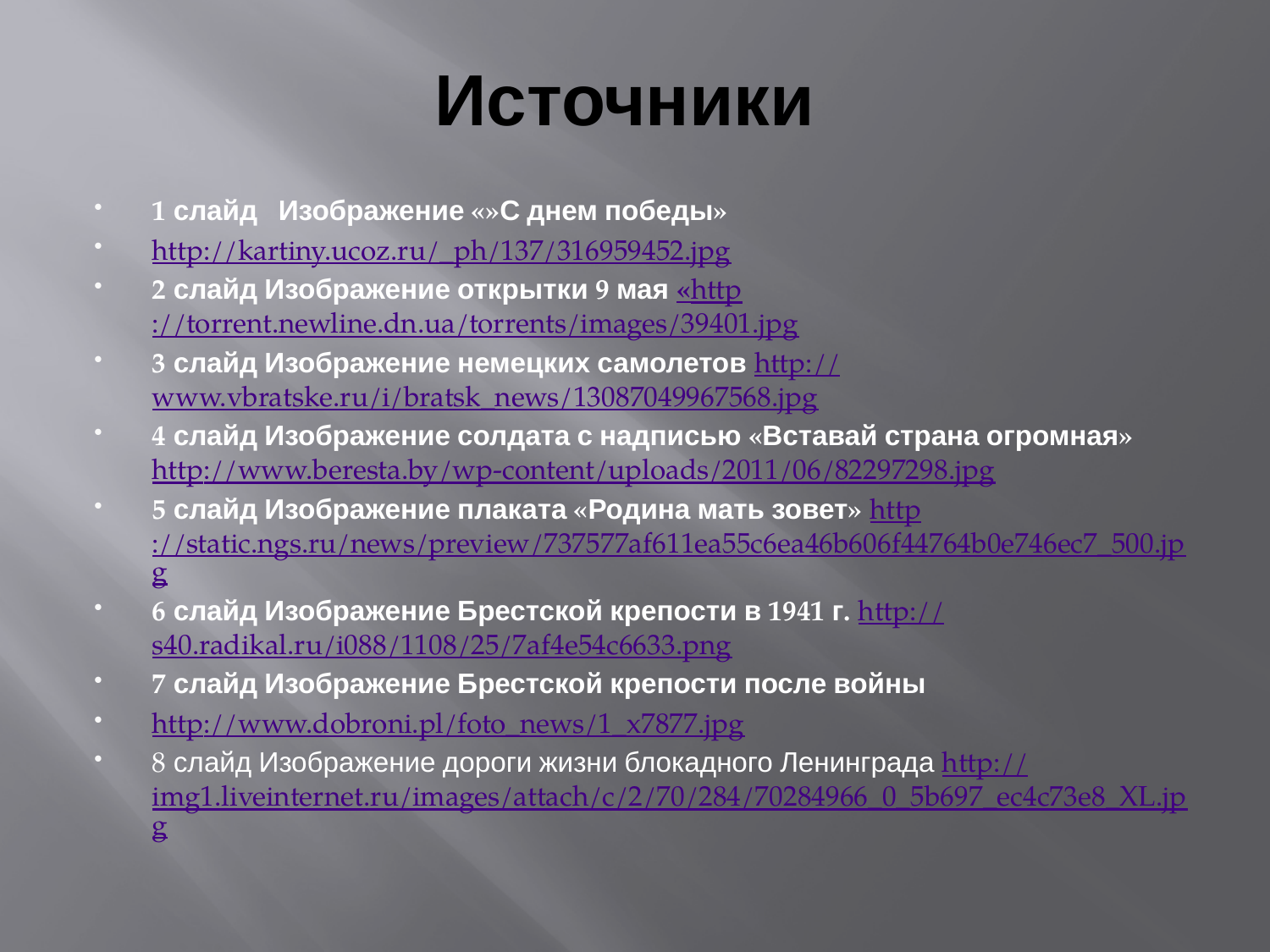

# Источники
1 слайд   Изображение «»С днем победы»
http://kartiny.ucoz.ru/_ph/137/316959452.jpg
2 слайд Изображение открытки 9 мая «http://torrent.newline.dn.ua/torrents/images/39401.jpg
3 слайд Изображение немецких самолетов http://www.vbratske.ru/i/bratsk_news/13087049967568.jpg
4 слайд Изображение солдата с надписью «Вставай страна огромная»  http://www.beresta.by/wp-content/uploads/2011/06/82297298.jpg
5 слайд Изображение плаката «Родина мать зовет» http://static.ngs.ru/news/preview/737577af611ea55c6ea46b606f44764b0e746ec7_500.jpg
6 слайд Изображение Брестской крепости в 1941 г. http://s40.radikal.ru/i088/1108/25/7af4e54c6633.png
7 слайд Изображение Брестской крепости после войны
http://www.dobroni.pl/foto_news/1_x7877.jpg
8 слайд Изображение дороги жизни блокадного Ленинграда http://img1.liveinternet.ru/images/attach/c/2/70/284/70284966_0_5b697_ec4c73e8_XL.jpg